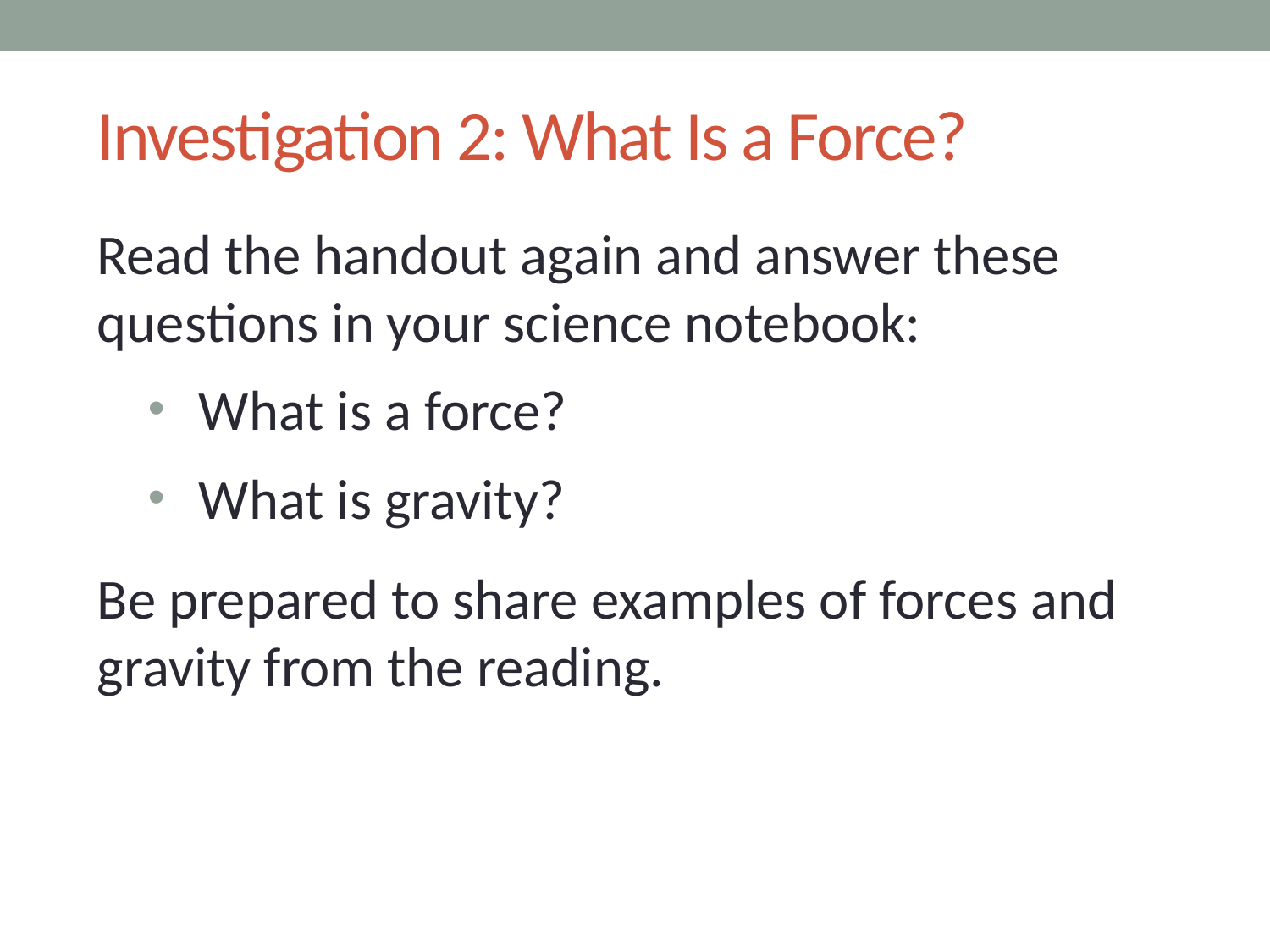

# Investigation 2: What Is a Force?
Read the handout again and answer these questions in your science notebook:
What is a force?
What is gravity?
Be prepared to share examples of forces and gravity from the reading.